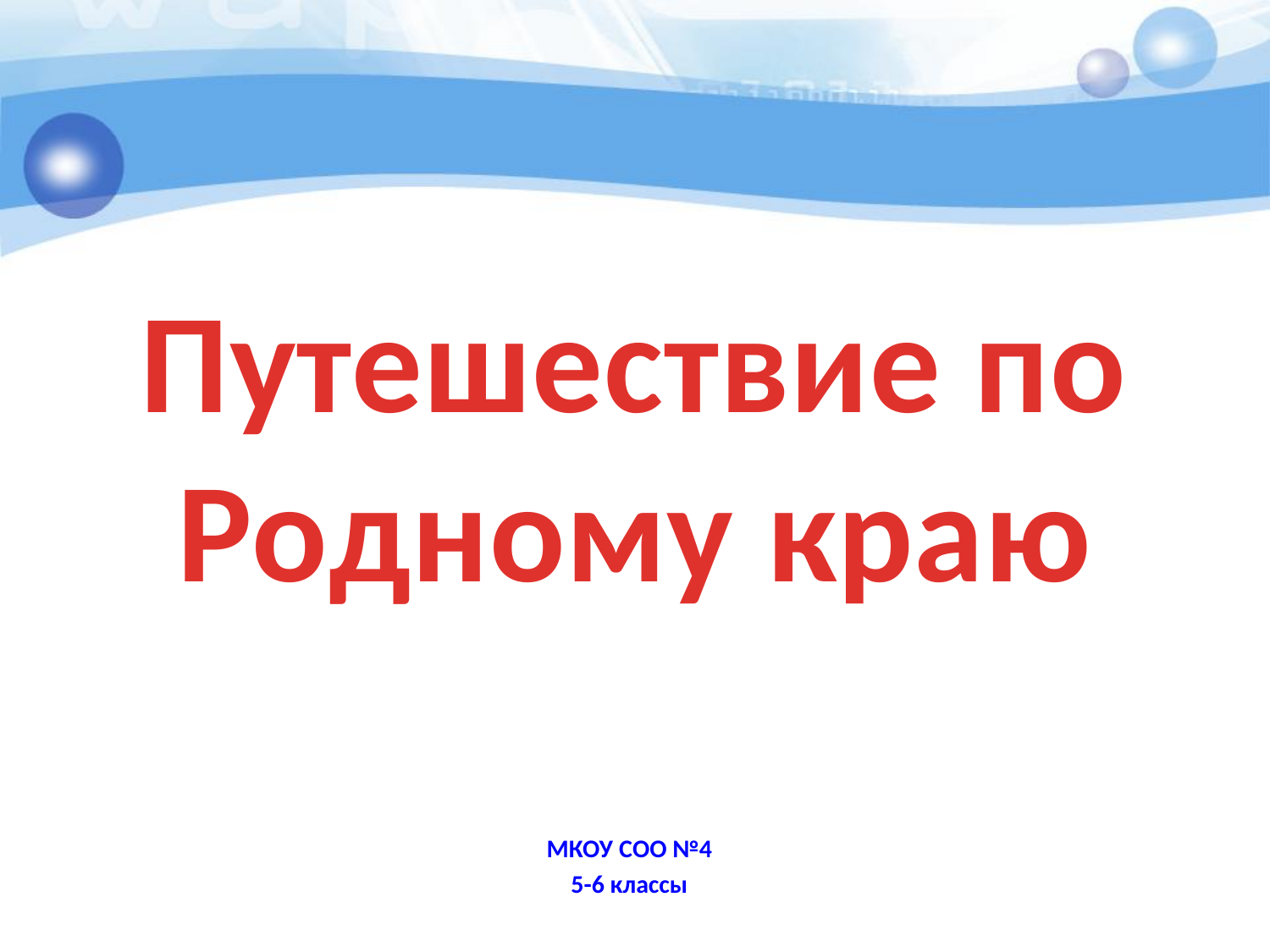

# Путешествие по Родному краю
МКОУ СОО №4
5-6 классы